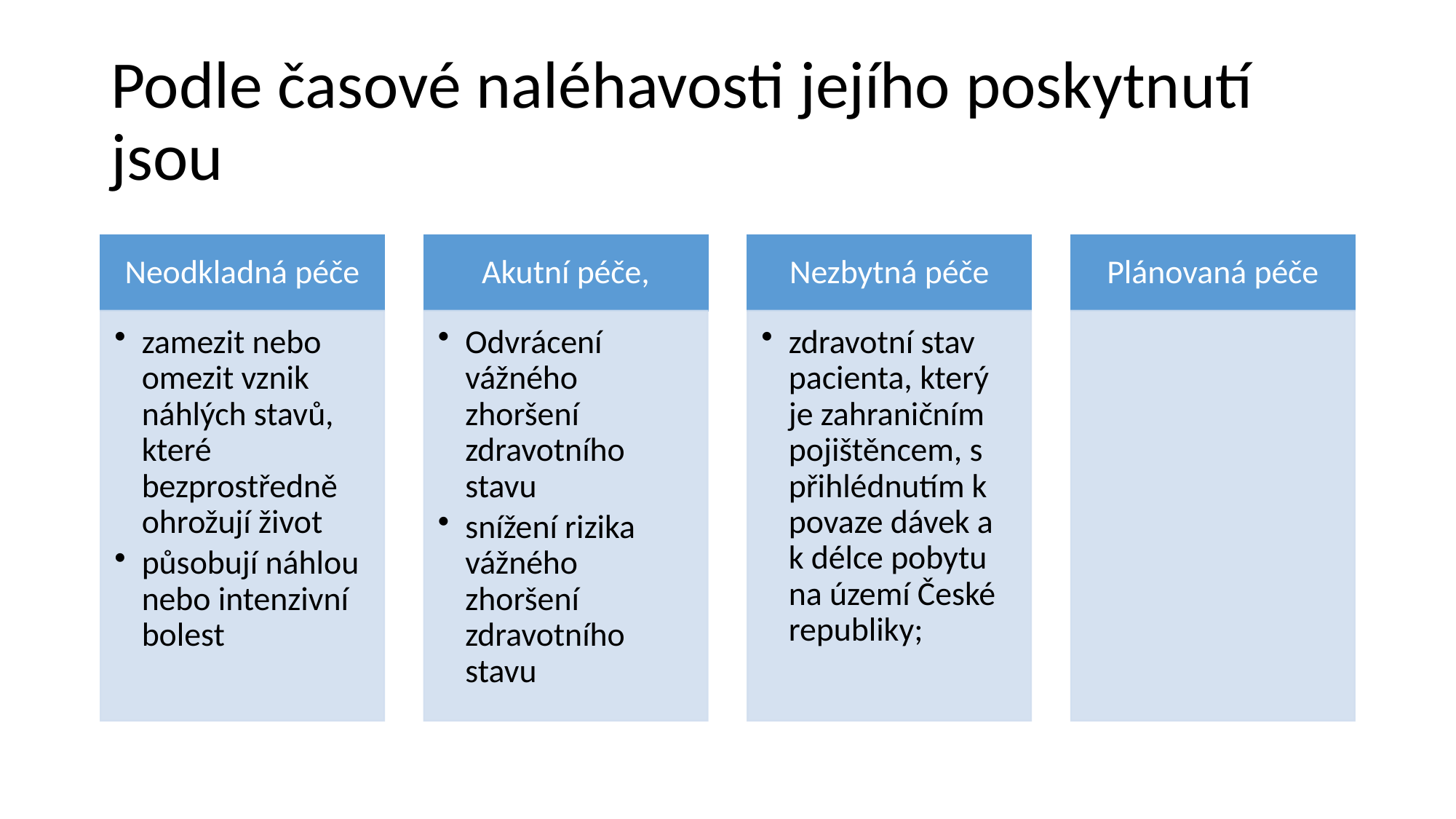

# Podle časové naléhavosti jejího poskytnutí jsou
Neodkladná péče
zamezit nebo omezit vznik náhlých stavů, které bezprostředně ohrožují život
působují náhlou nebo intenzivní bolest
Akutní péče,
Odvrácení vážného zhoršení zdravotního stavu
snížení rizika vážného zhoršení zdravotního stavu
Nezbytná péče
zdravotní stav pacienta, který je zahraničním pojištěncem, s přihlédnutím k povaze dávek a k délce pobytu na území České republiky;
Plánovaná péče